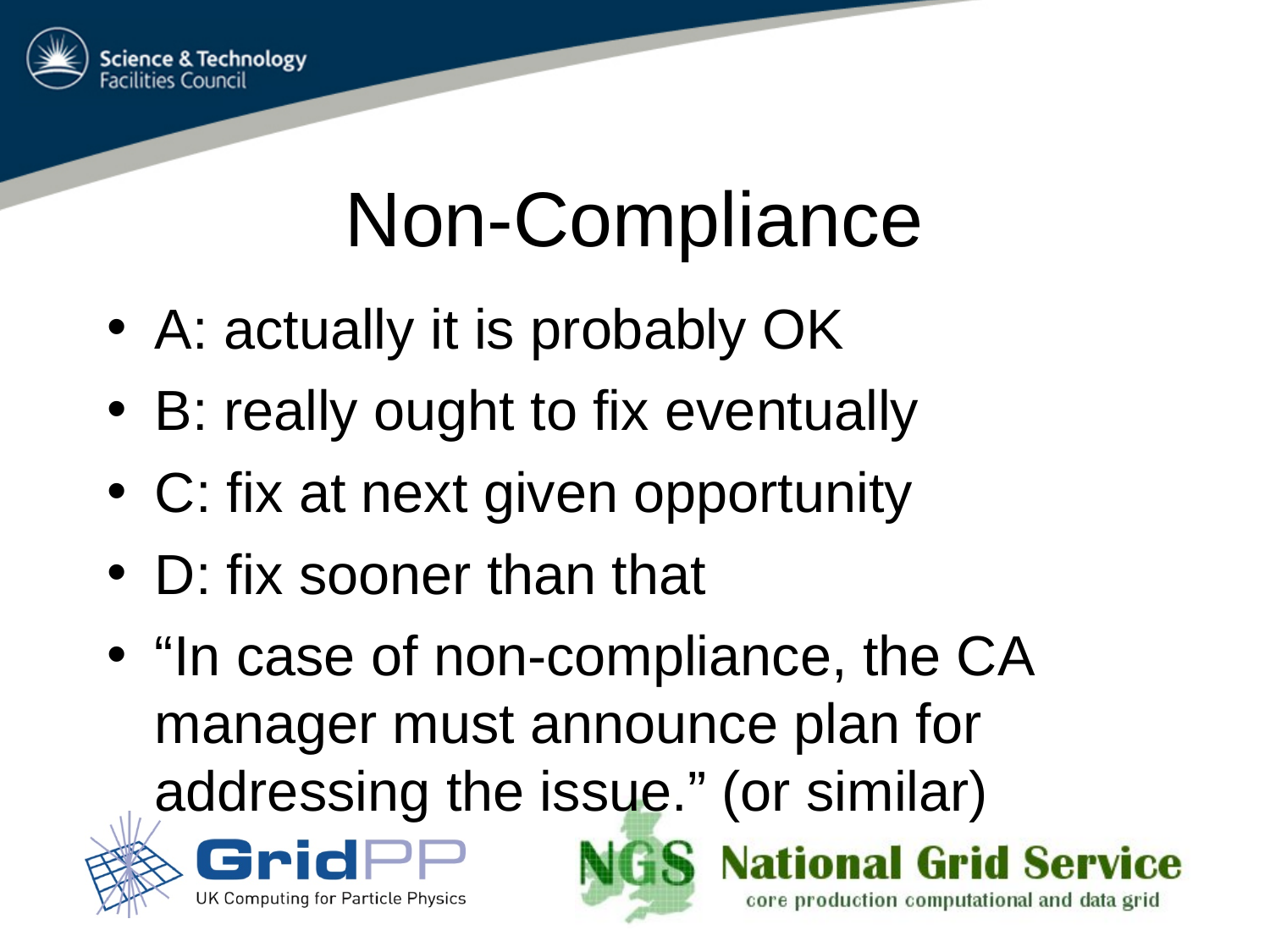

# Non-Compliance
A: actually it is probably OK
B: really ought to fix eventually
C: fix at next given opportunity
D: fix sooner than that
“In case of non-compliance, the CA manager must announce plan for addressing the issue.” (or similar)